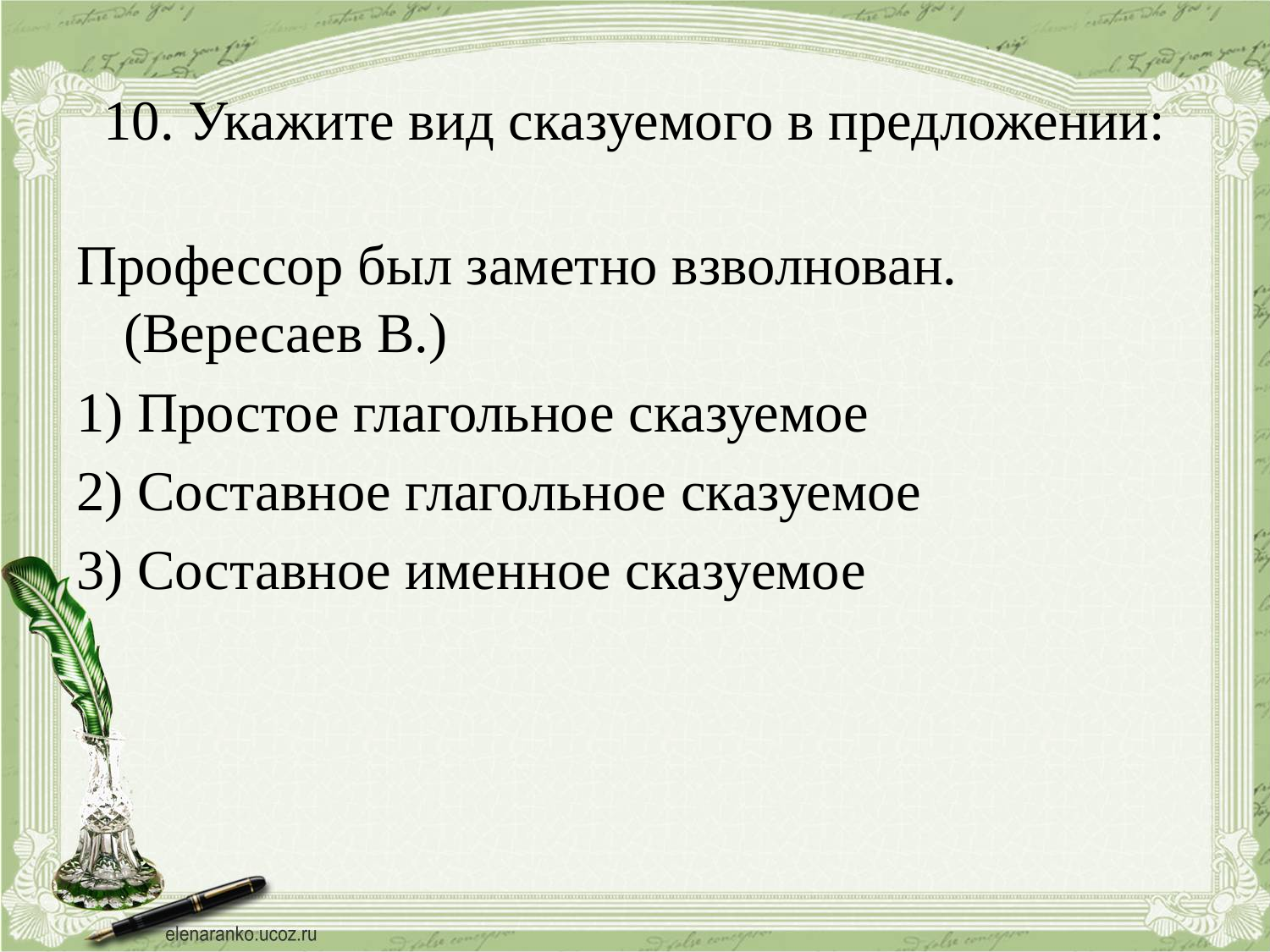

# 10. Укажите вид сказуемого в предложении:
Профессор был заметно взволнован. (Вересаев В.)
1) Простое глагольное сказуемое
2) Составное глагольное сказуемое
3) Составное именное сказуемое